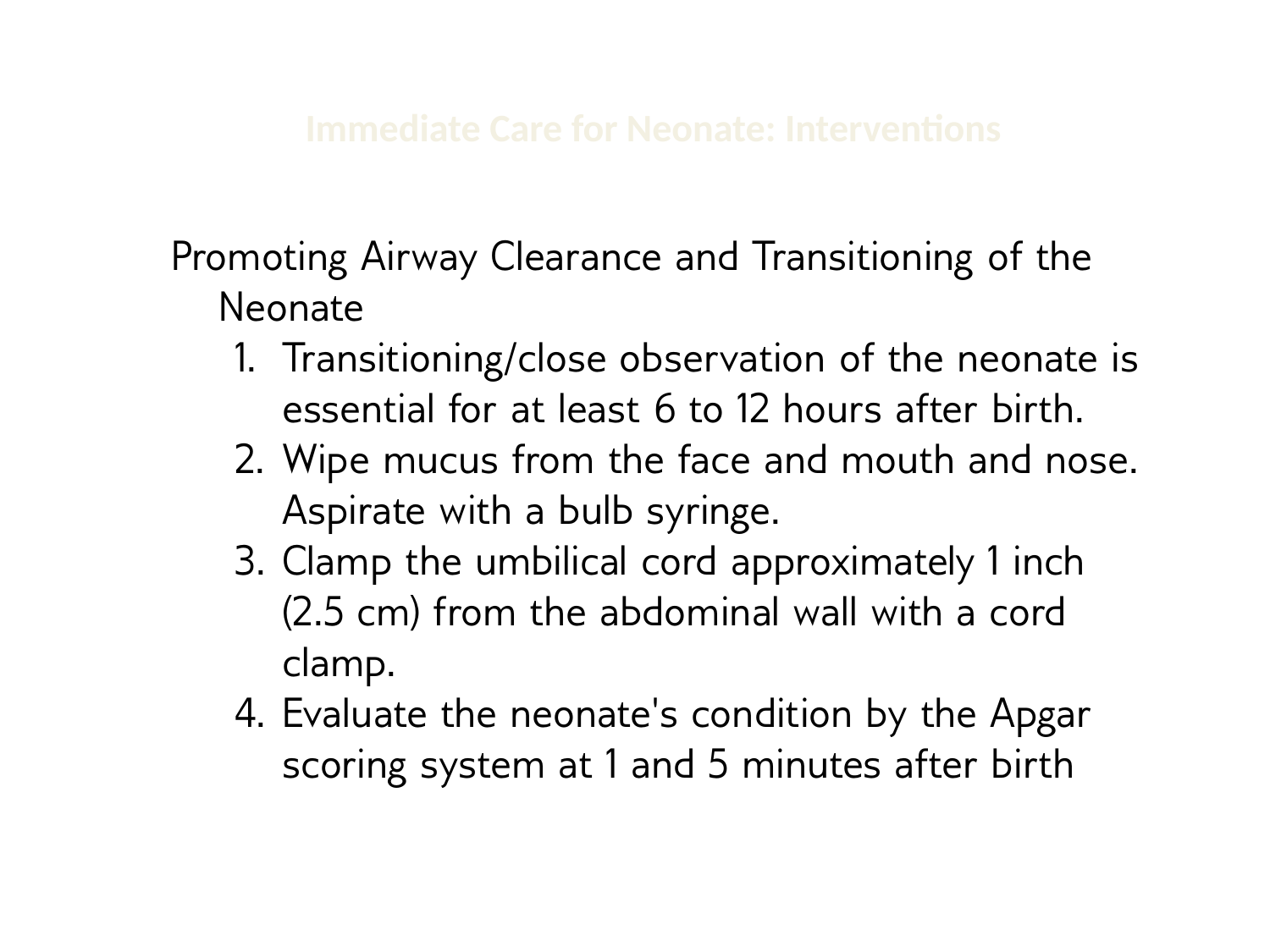

Immediate Care for Neonate: Interventions

Promoting Airway Clearance and Transitioning of the Neonate
Transitioning/close observation of the neonate is essential for at least 6 to 12 hours after birth.
Wipe mucus from the face and mouth and nose. Aspirate with a bulb syringe.
Clamp the umbilical cord approximately 1 inch (2.5 cm) from the abdominal wall with a cord clamp.
Evaluate the neonate's condition by the Apgar scoring system at 1 and 5 minutes after birth